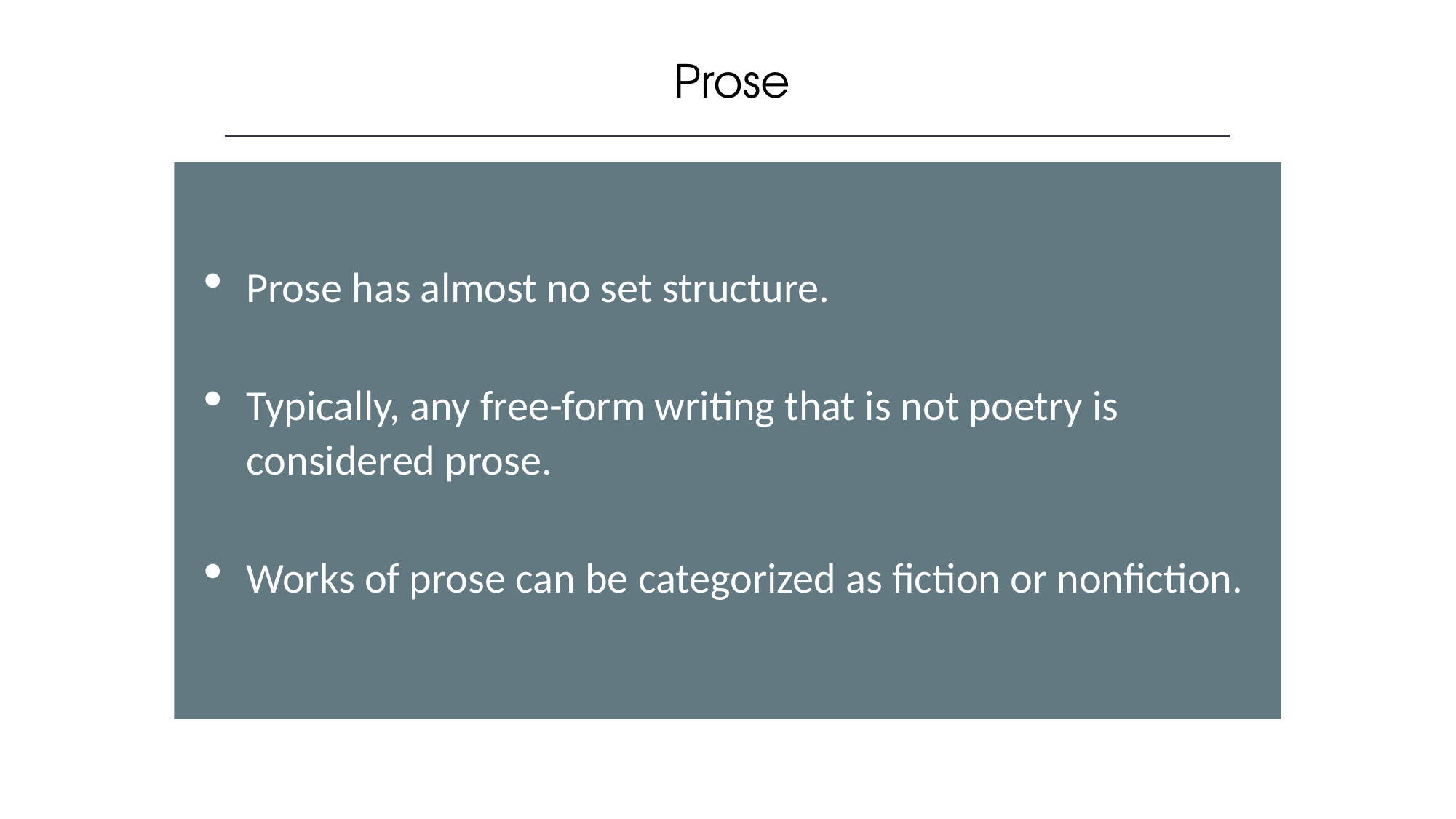

Prose

Prose has almost no set structure.

Typically, any free-form writing that is not poetry is considered prose.

Works of prose can be categorized as fiction or nonfiction.
HAWKES LEARNING